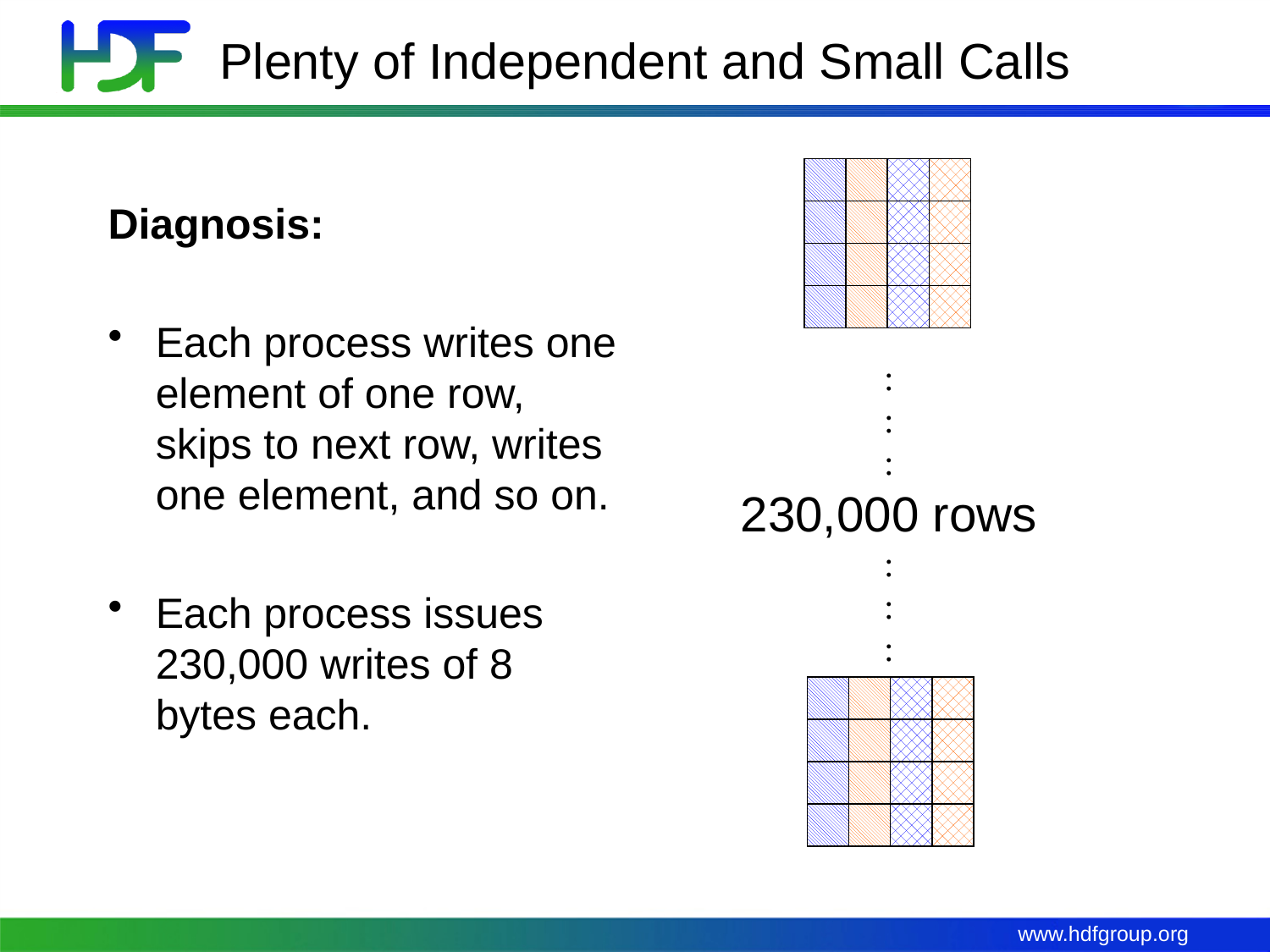

# Plenty of Independent and Small Calls

Diagnosis:

Each process writes one element of one row, skips to next row, writes one element, and so on.

Each process issues 230,000 writes of 8 bytes each.
:
:
:
230,000 rows
:
:
: